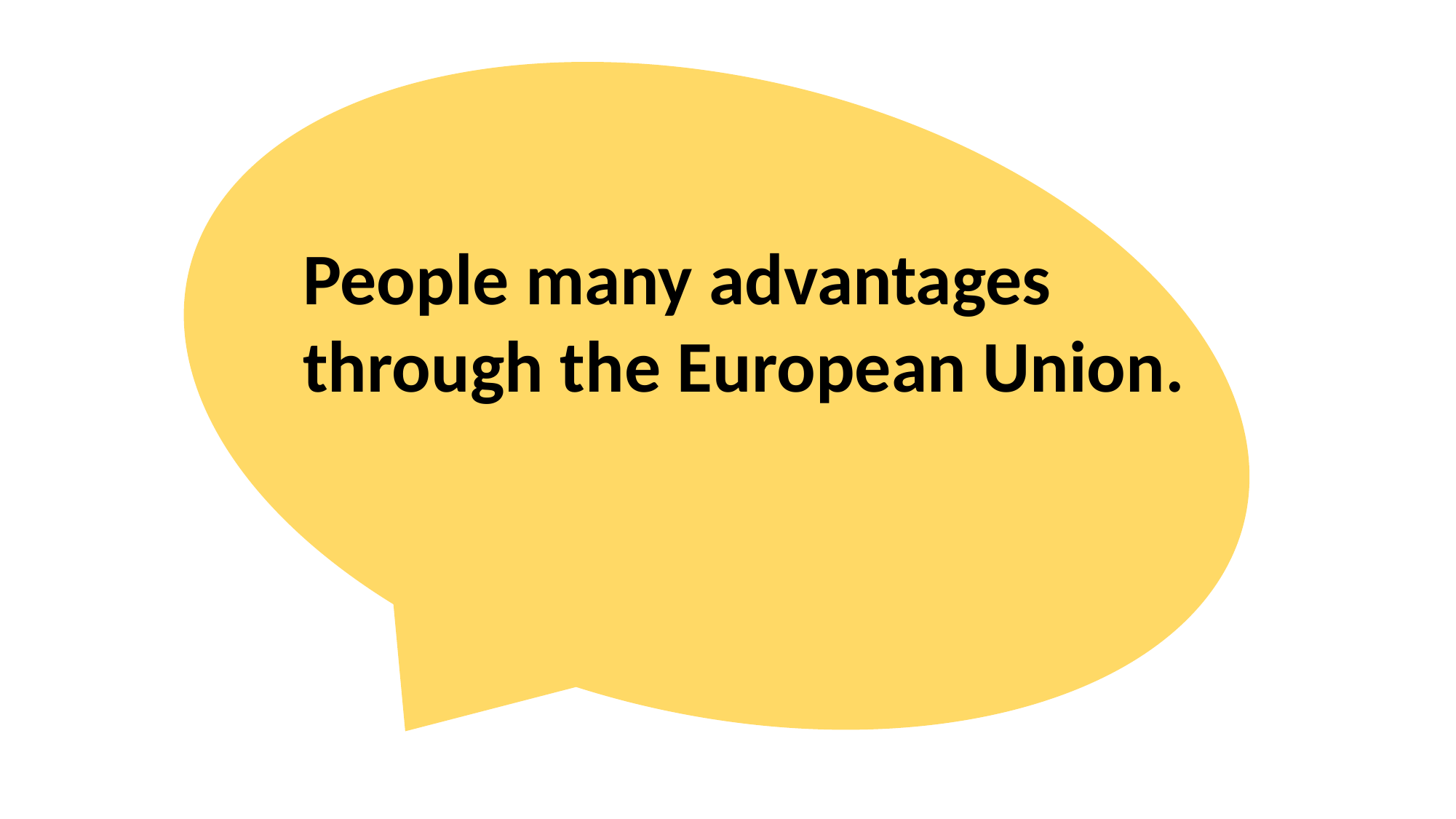

People many advantages
through the European Union.